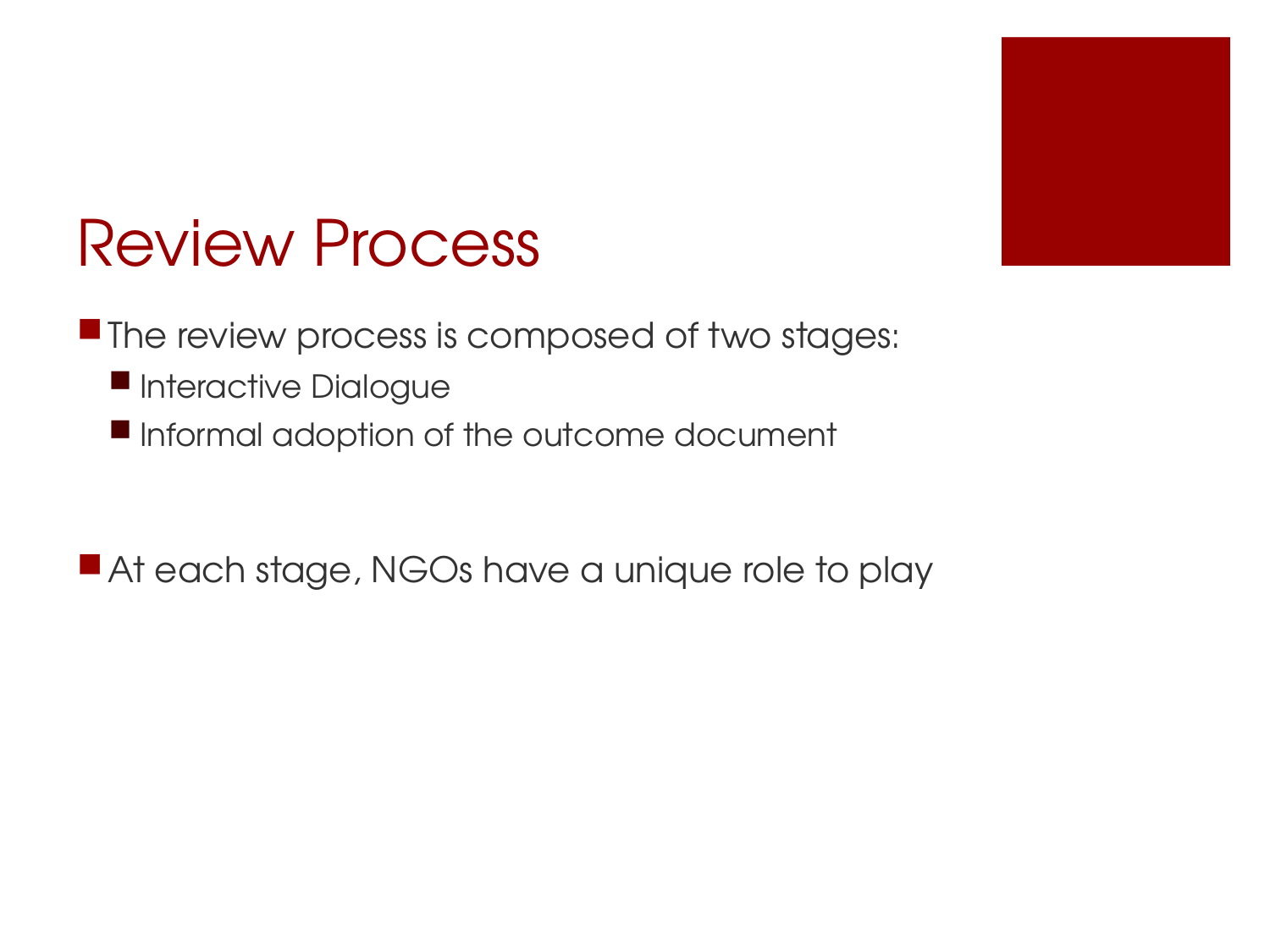

# Review Process
The review process is composed of two stages:
Interactive Dialogue
Informal adoption of the outcome document

At each stage, NGOs have a unique role to play